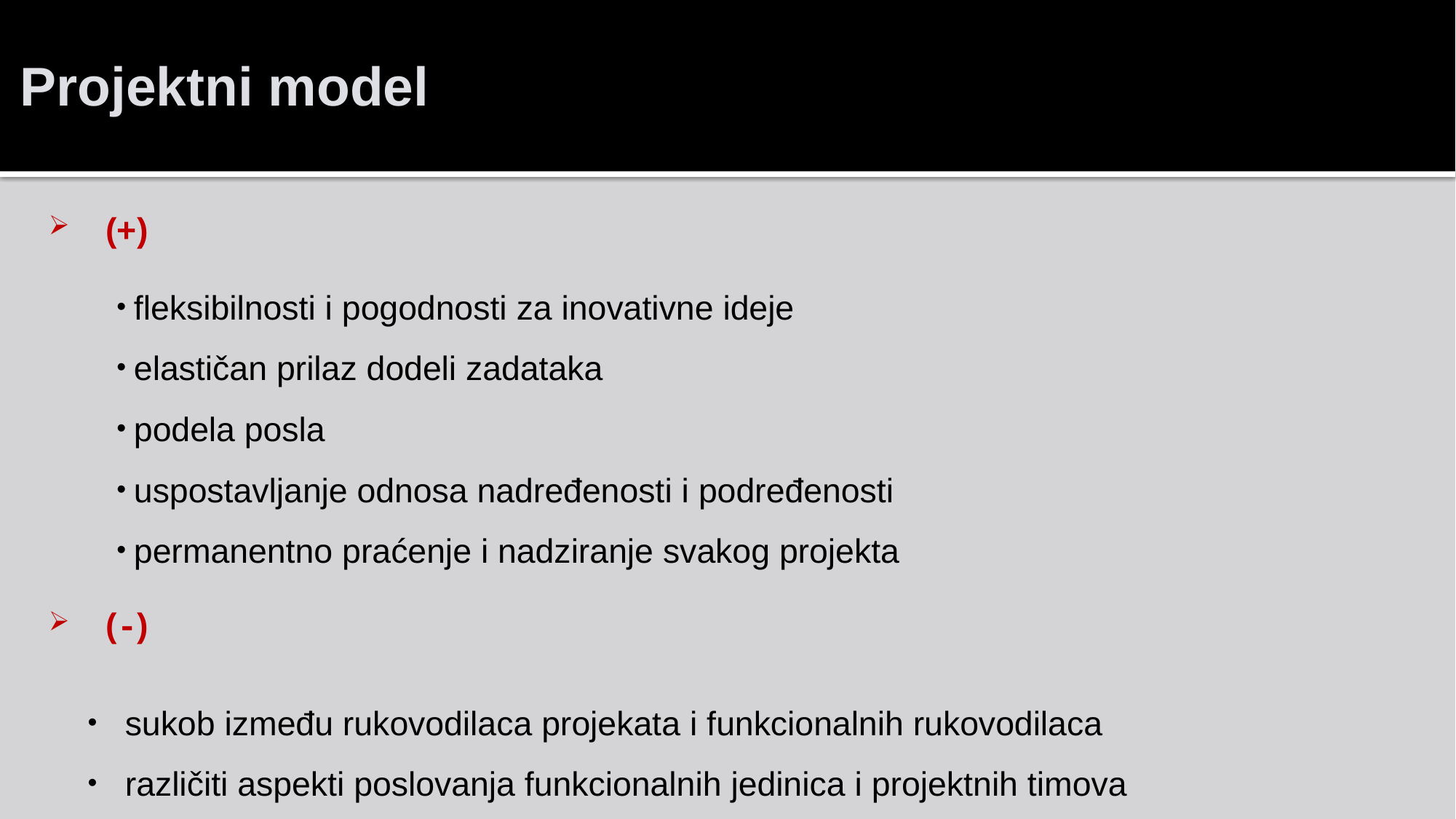

# Projektni model

(+)

fleksibilnosti i pogodnosti za inovativne ideje
elastičan prilaz dodeli zadataka
podela posla
uspostavljanje odnosa nadređenosti i podređenosti
permanentno praćenje i nadziranje svakog projekta

(-)

sukob između rukovodilaca projekata i funkcionalnih rukovodilaca
različiti aspekti poslovanja funkcionalnih jedinica i projektnih timova